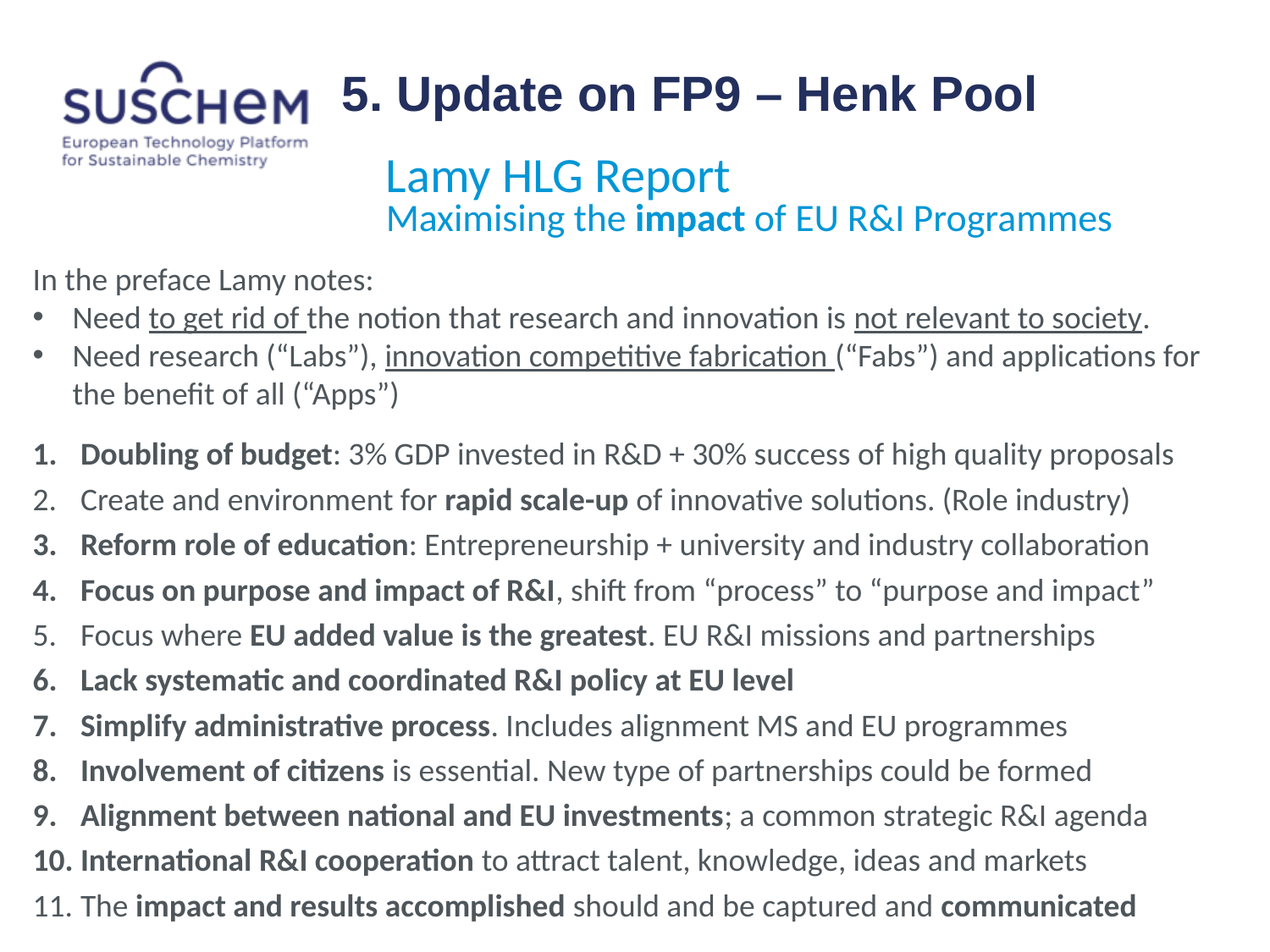

# 5. Update on FP9 – Henk Pool
Lamy HLG Report
Maximising the impact of EU R&I Programmes
In the preface Lamy notes:
Need to get rid of the notion that research and innovation is not relevant to society.
Need research (“Labs”), innovation competitive fabrication (“Fabs”) and applications for the benefit of all (“Apps”)

Doubling of budget: 3% GDP invested in R&D + 30% success of high quality proposals
Create and environment for rapid scale-up of innovative solutions. (Role industry)
Reform role of education: Entrepreneurship + university and industry collaboration
Focus on purpose and impact of R&I, shift from “process” to “purpose and impact”
Focus where EU added value is the greatest. EU R&I missions and partnerships
Lack systematic and coordinated R&I policy at EU level
Simplify administrative process. Includes alignment MS and EU programmes
Involvement of citizens is essential. New type of partnerships could be formed
Alignment between national and EU investments; a common strategic R&I agenda
International R&I cooperation to attract talent, knowledge, ideas and markets
The impact and results accomplished should and be captured and communicated